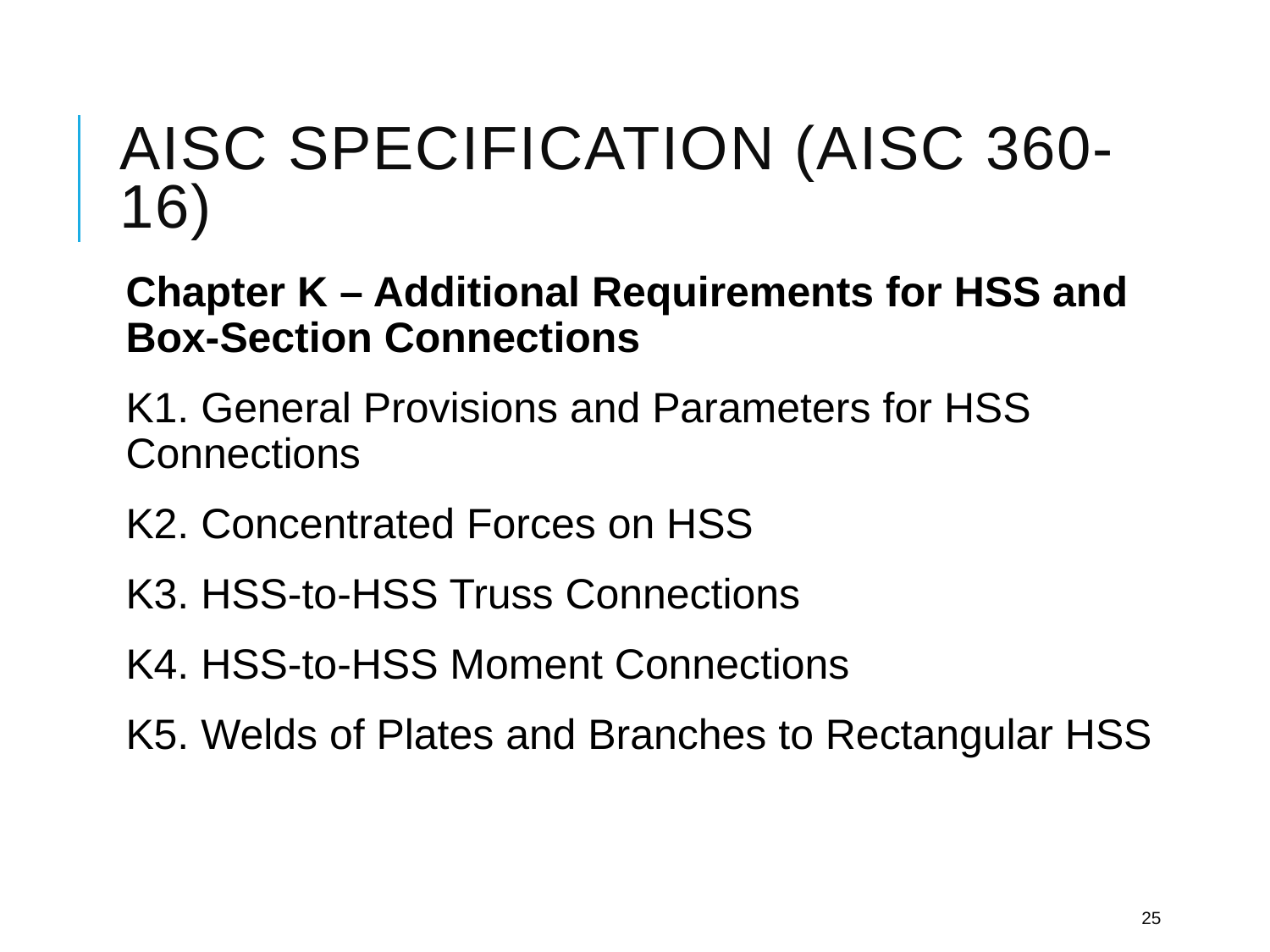

# AISC Specification (aisc 360-16)
Chapter K – Additional Requirements for HSS and Box-Section Connections
K1. General Provisions and Parameters for HSS Connections
K2. Concentrated Forces on HSS
K3. HSS-to-HSS Truss Connections
K4. HSS-to-HSS Moment Connections
K5. Welds of Plates and Branches to Rectangular HSS
25